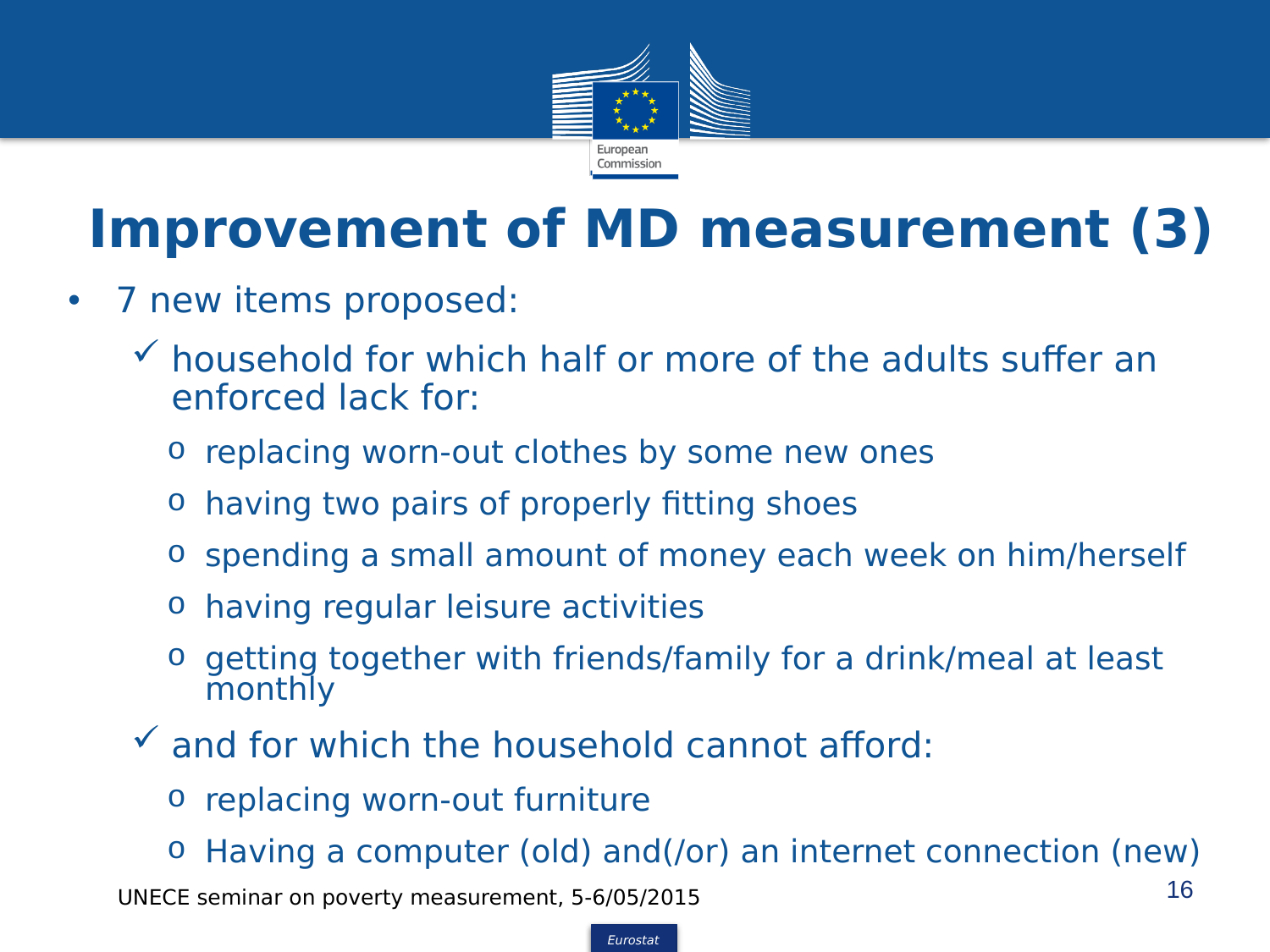

Improvement of MD measurement (3)
7 new items proposed:
household for which half or more of the adults suffer an enforced lack for:
replacing worn-out clothes by some new ones
having two pairs of properly fitting shoes
spending a small amount of money each week on him/herself
having regular leisure activities
getting together with friends/family for a drink/meal at least monthly
and for which the household cannot afford:
replacing worn-out furniture
Having a computer (old) and(/or) an internet connection (new)

16
UNECE seminar on poverty measurement, 5-6/05/2015